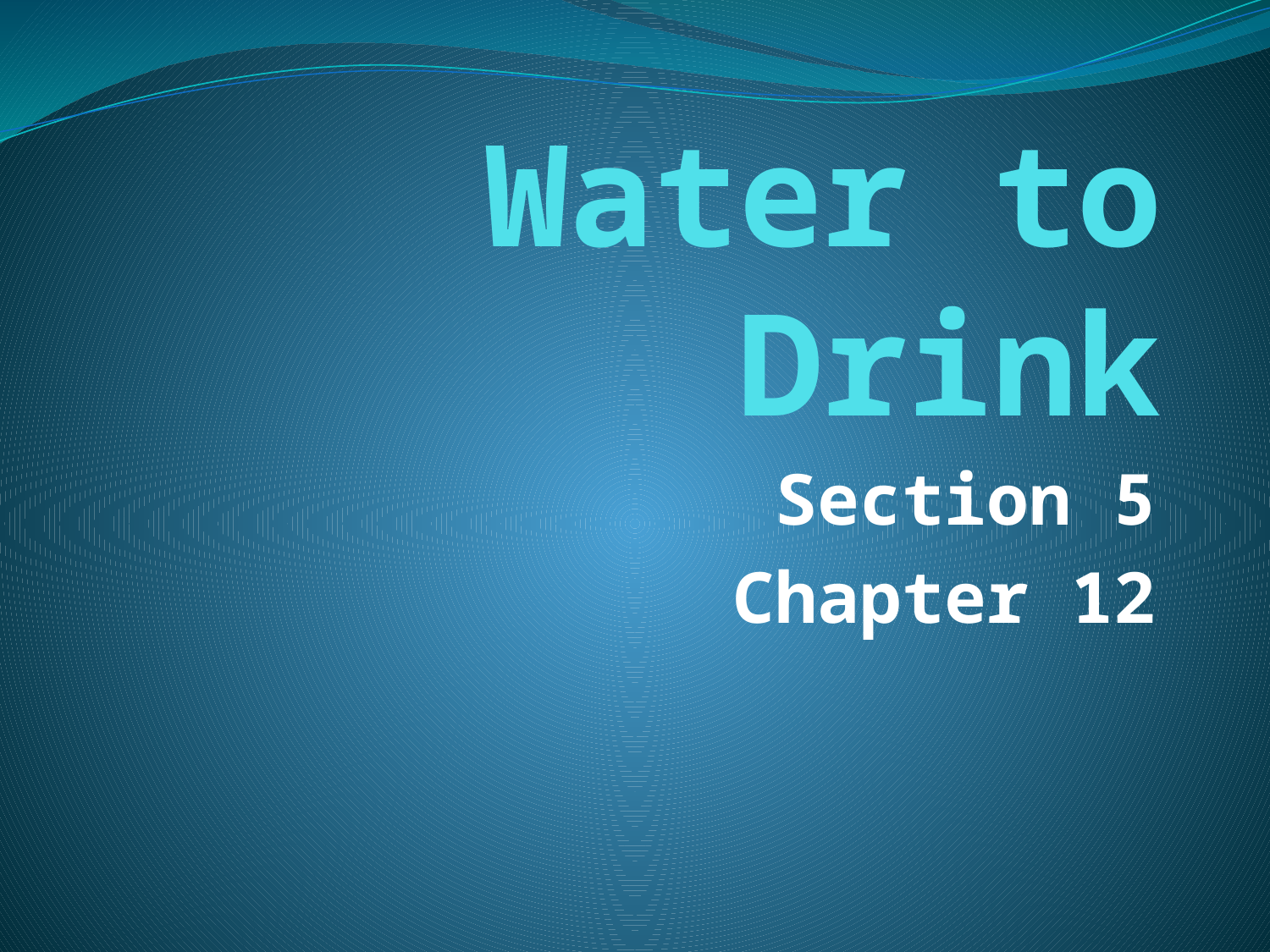

# Water to Drink
Section 5
Chapter 12